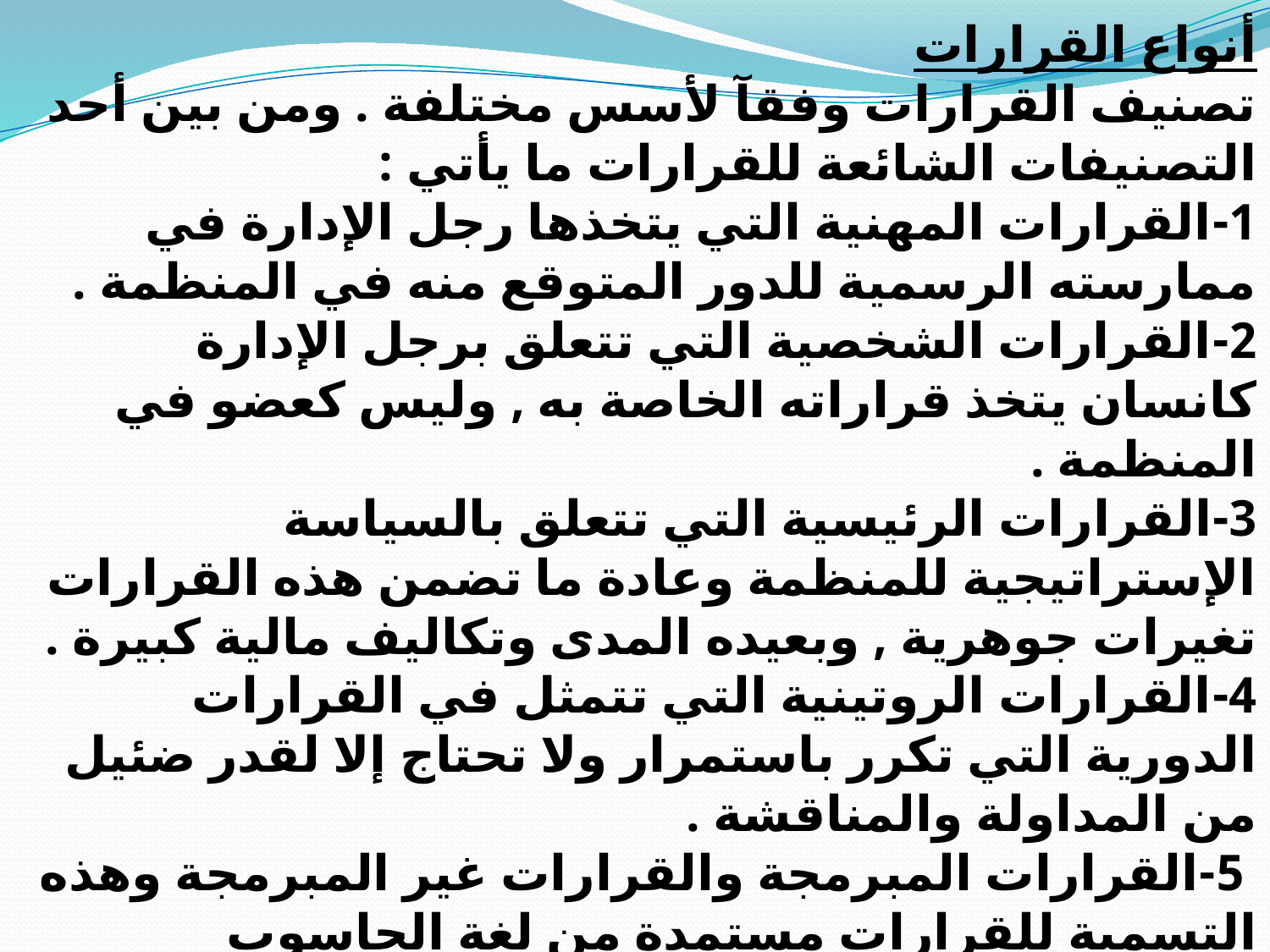

أنواع القرارات
تصنيف القرارات وفقآ لأسس مختلفة . ومن بين أحد التصنيفات الشائعة للقرارات ما يأتي :
1-القرارات المهنية التي يتخذها رجل الإدارة في ممارسته الرسمية للدور المتوقع منه في المنظمة .
2-القرارات الشخصية التي تتعلق برجل الإدارة كانسان يتخذ قراراته الخاصة به , وليس كعضو في المنظمة .
3-القرارات الرئيسية التي تتعلق بالسياسة الإستراتيجية للمنظمة وعادة ما تضمن هذه القرارات تغيرات جوهرية , وبعيده المدى وتكاليف مالية كبيرة .
4-القرارات الروتينية التي تتمثل في القرارات الدورية التي تكرر باستمرار ولا تحتاج إلا لقدر ضئيل من المداولة والمناقشة .
 5-القرارات المبرمجة والقرارات غير المبرمجة وهذه التسمية للقرارات مستمدة من لغة الحاسوب (الكومبيوتر) فالقرارات المبرمجة هي قرارات روتينية ومنتظمة . أما القرارات غير المبرمجة فهي قرارات رئيسية .